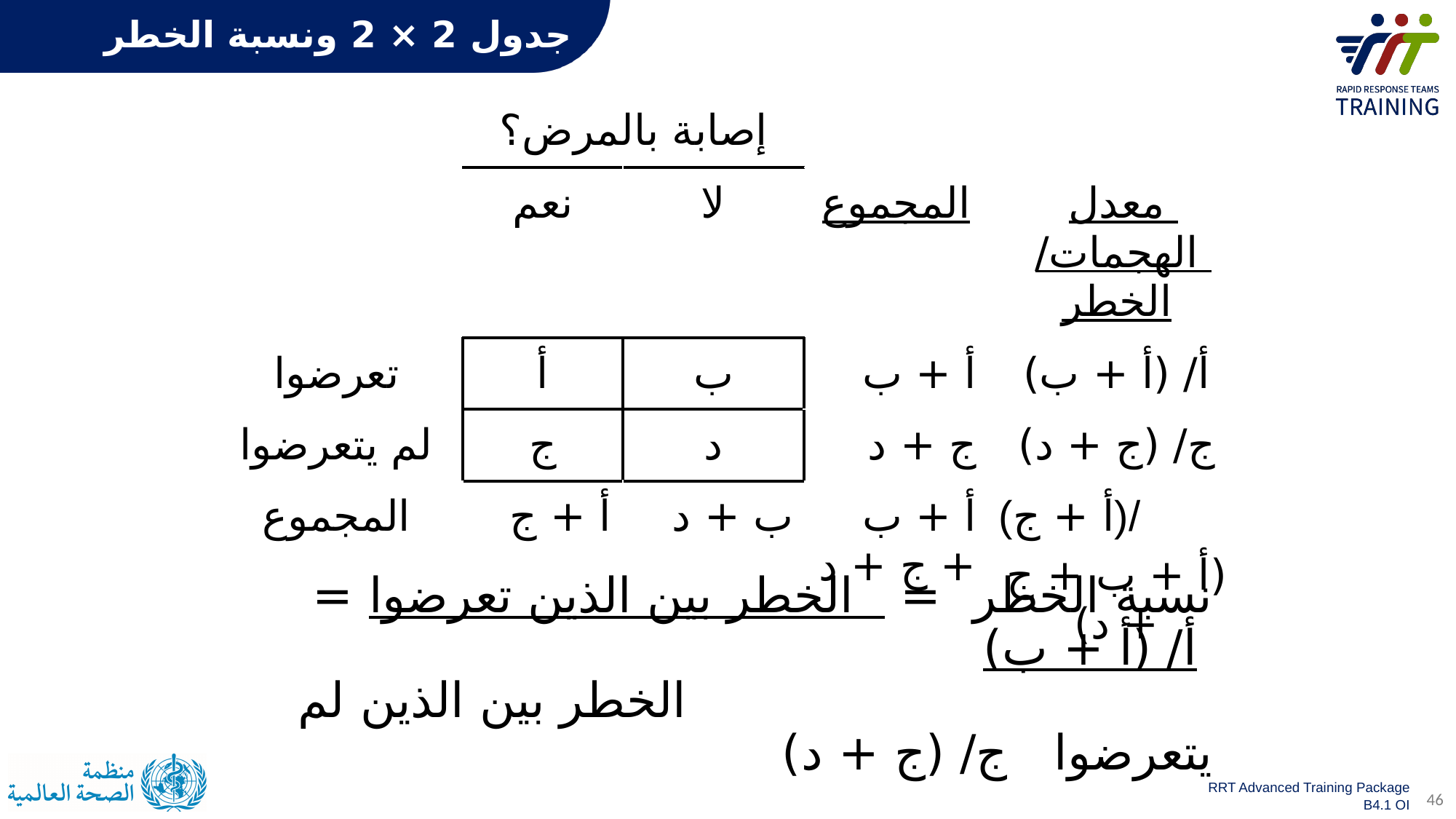

جدول 2 × 2 ونسبة الخطر
|  | إصابة بالمرض؟ |  |  | معدل الهجمات/ الخطر |
| --- | --- | --- | --- | --- |
|  | نعم | لا | المجموع |  |
| تعرضوا | أ | ب | أ + ب | أ/ (أ + ب) |
| لم يتعرضوا | ج | د | ج + د | ج/ (ج + د) |
| المجموع | أ + ج | ب + د | أ + ب + ج + د | (أ + ج)/ (أ + ب + ج + د) |
نسبة الخطر 	= 	  الخطر بين الذين تعرضوا =      أ/ (أ + ب)
                                  	الخطر بين الذين لم يتعرضوا	   ج/ (ج + د)